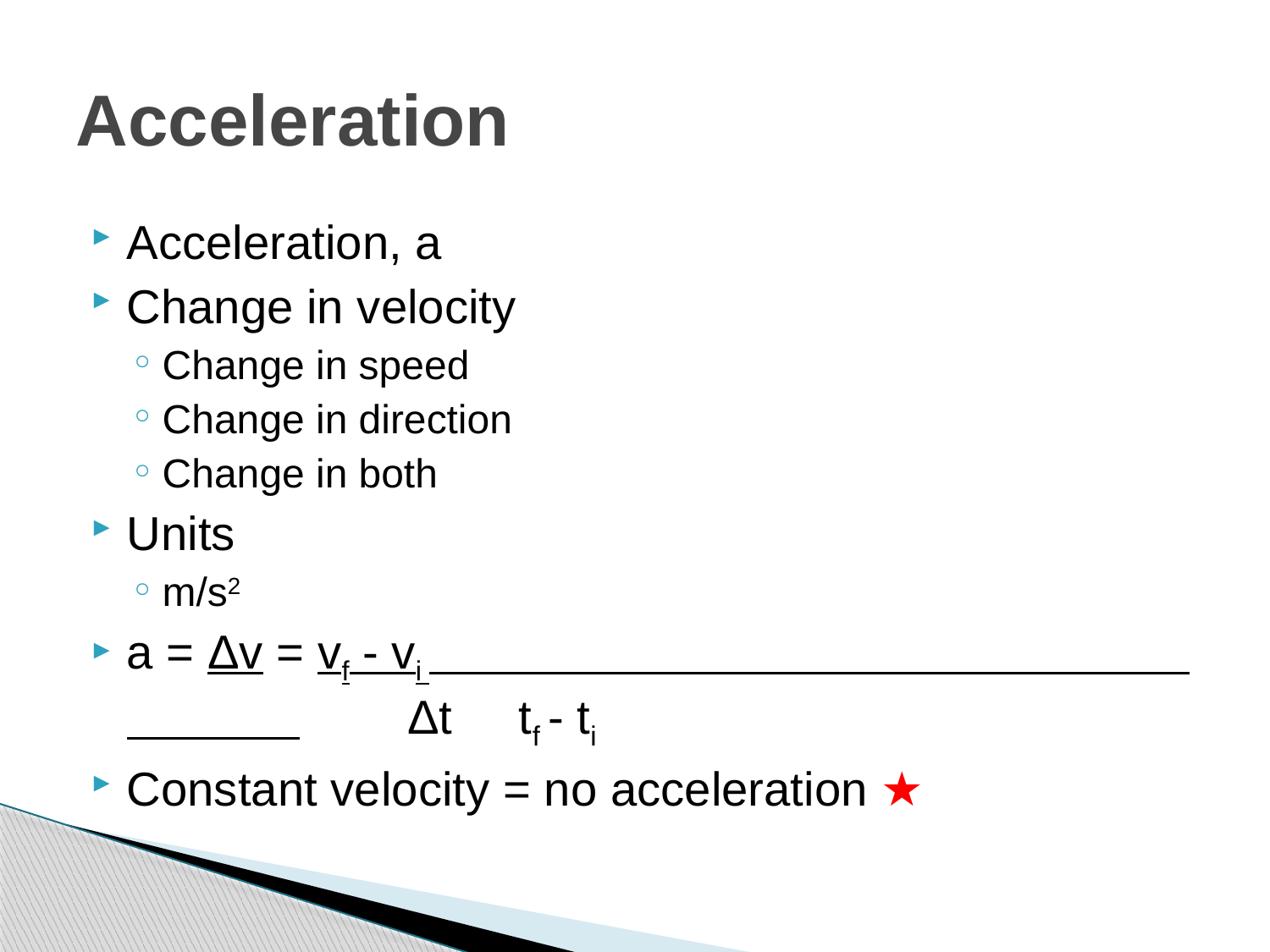

# Acceleration
Acceleration, a
Change in velocity
Change in speed
Change in direction
Change in both
Units
m/s2
a = Δv = vf - vi                                                                        	  Δt     tf - ti
Constant velocity = no acceleration ★